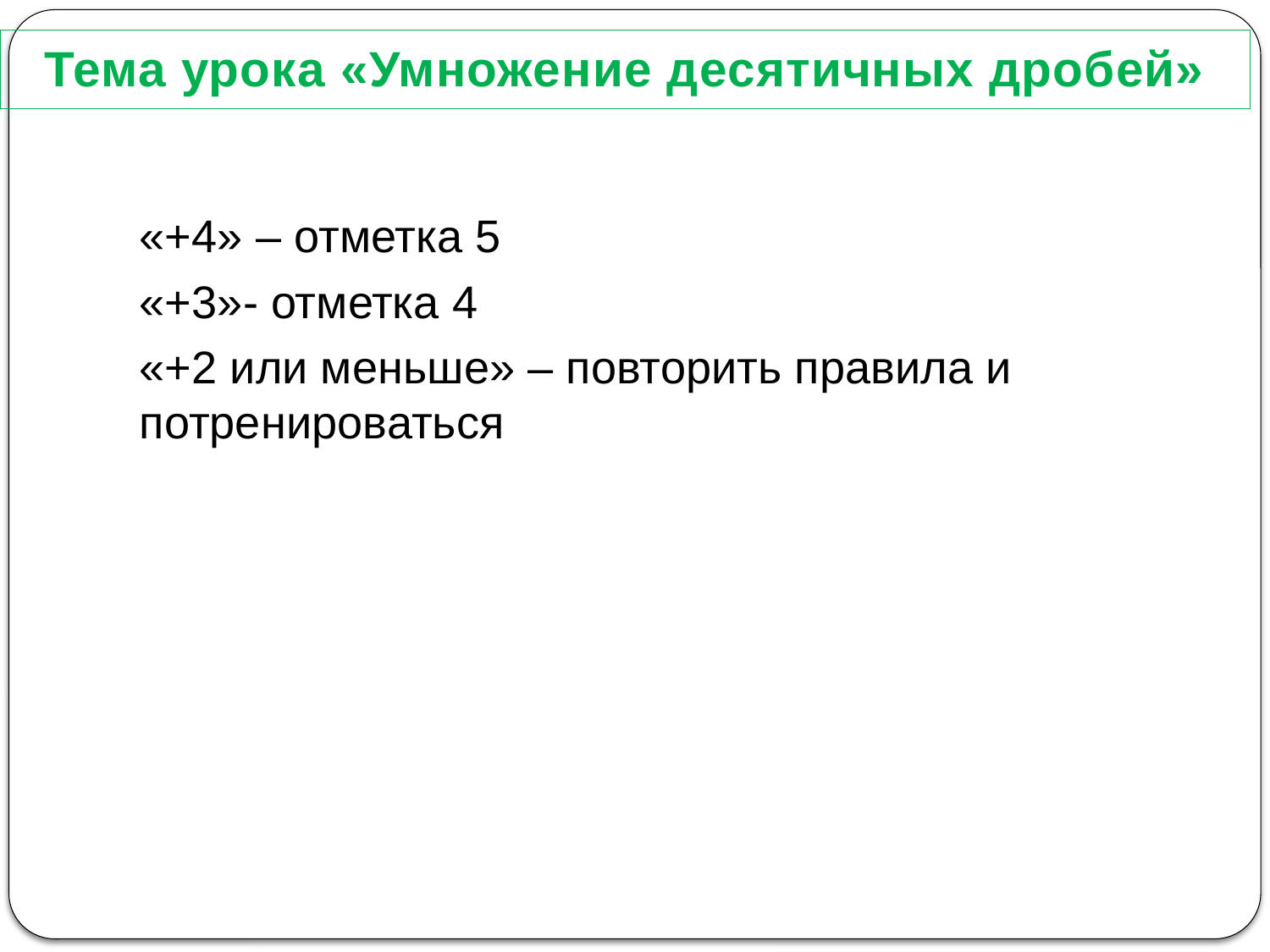

Тема урока «Умножение десятичных дробей»
#
«+4» – отметка 5
«+3»- отметка 4
«+2 или меньше» – повторить правила и потренироваться